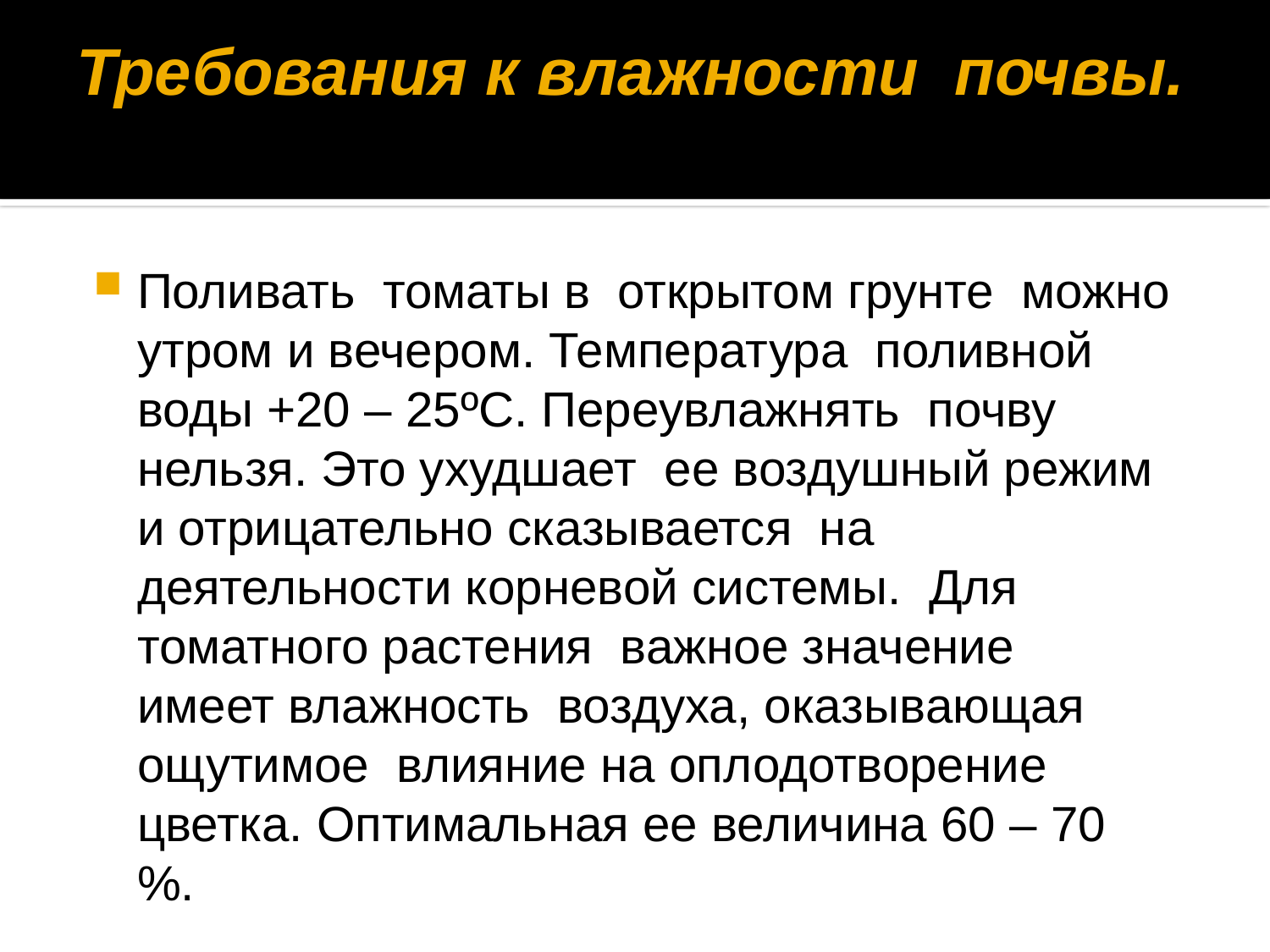

# Требования к влажности  почвы.
Поливать  томаты в  открытом грунте  можно утром и вечером. Температура  поливной  воды +20 – 25ºС. Переувлажнять  почву нельзя. Это ухудшает  ее воздушный режим и отрицательно сказывается  на деятельности корневой системы.  Для томатного растения  важное значение  имеет влажность  воздуха, оказы­вающая  ощутимое  влияние на оплодотворение цветка. Оптимальная ее величина 60 – 70 %.